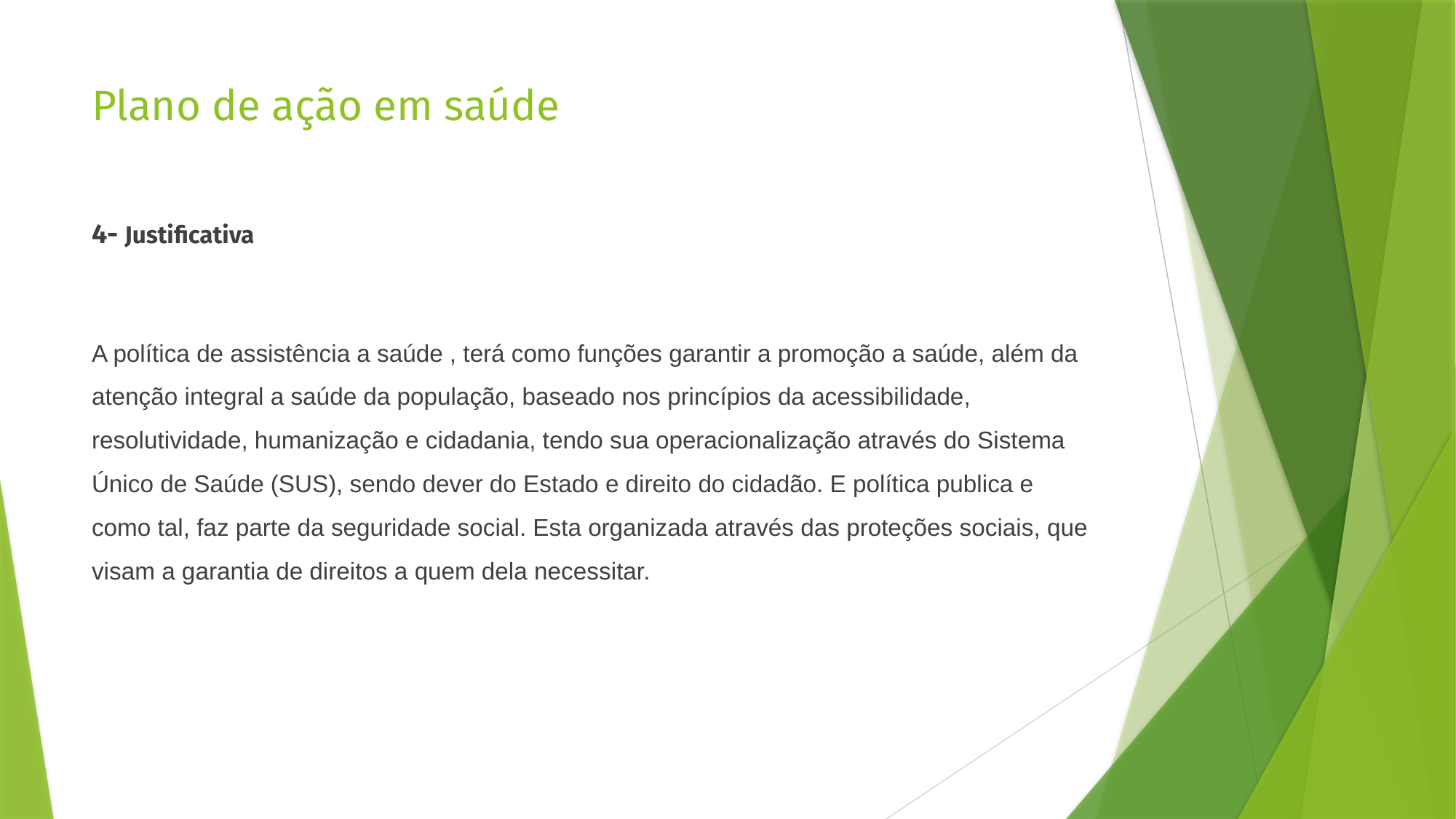

# Plano de ação em saúde
4- Justificativa

A política de assistência a saúde , terá como funções garantir a promoção a saúde, além da atenção integral a saúde da população, baseado nos princípios da acessibilidade, resolutividade, humanização e cidadania, tendo sua operacionalização através do Sistema Único de Saúde (SUS), sendo dever do Estado e direito do cidadão. E política publica e como tal, faz parte da seguridade social. Esta organizada através das proteções sociais, que visam a garantia de direitos a quem dela necessitar.